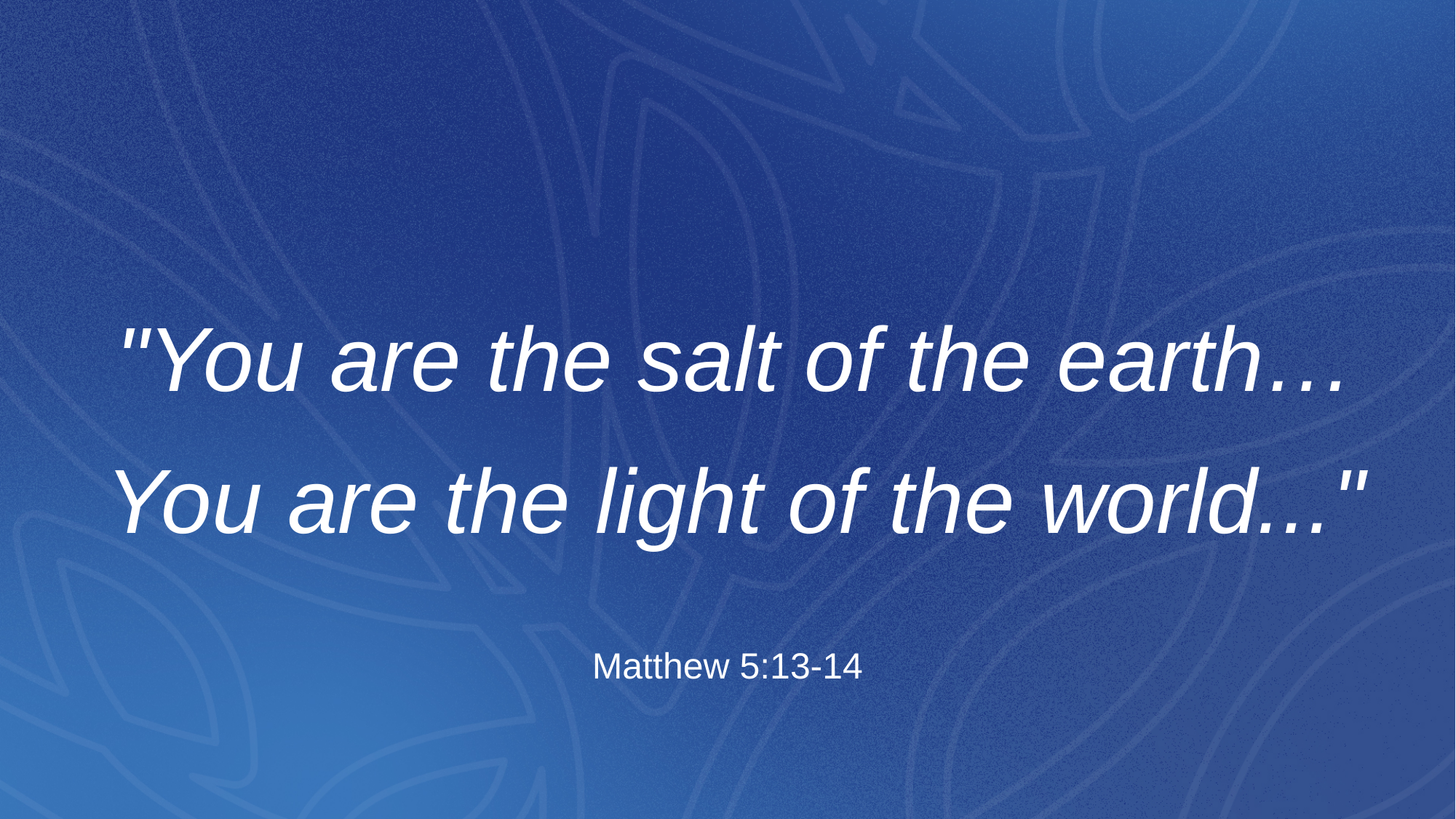

# "You are the salt of the earth… You are the light of the world..."
Matthew 5:13-14